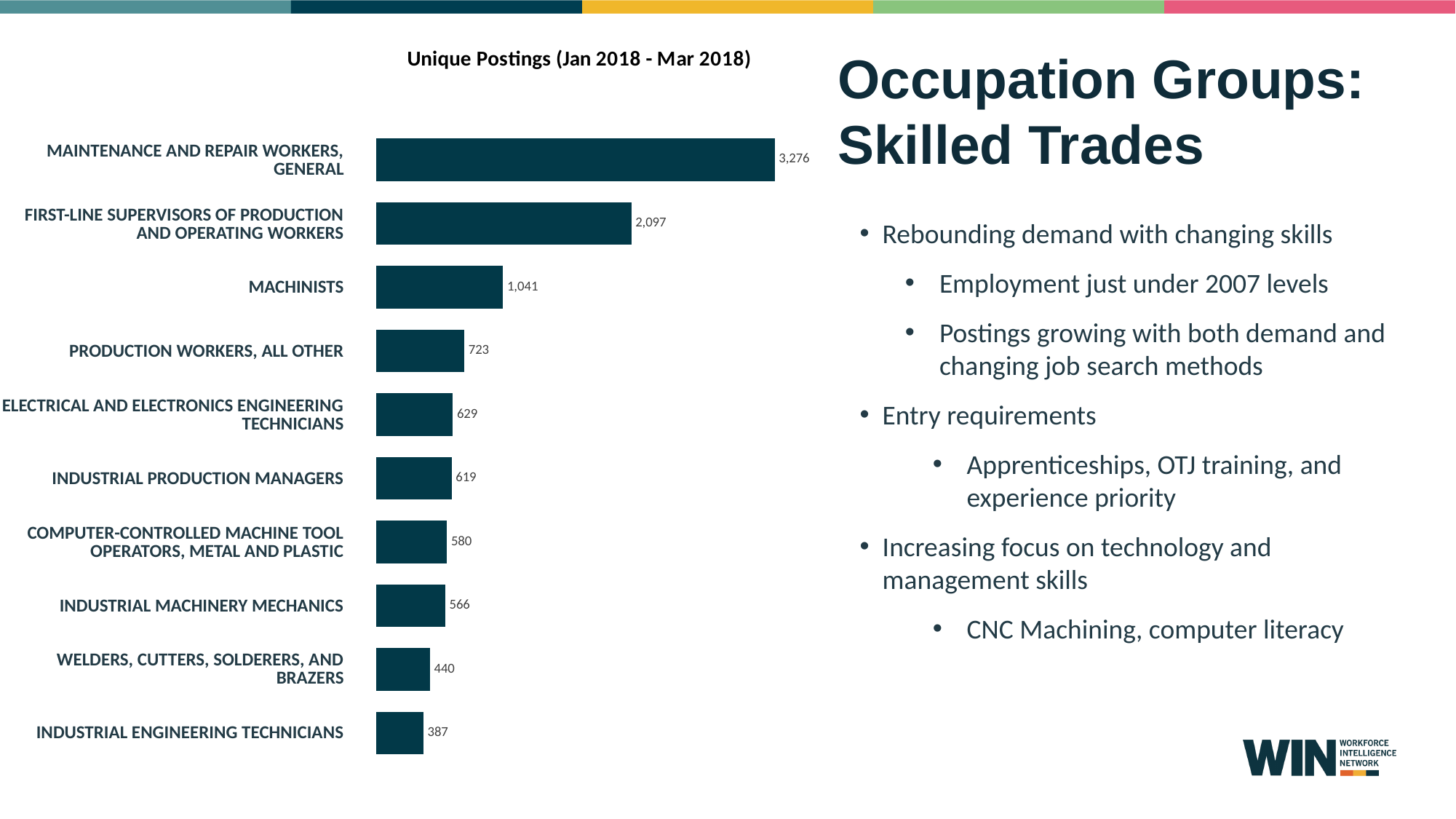

### Chart: Unique Postings (Jan 2018 - Mar 2018)

| Category | Unique Postings (Jan 2018 - Mar 2018) |
|---|---|
Occupation Groups: Skilled Trades
| MAINTENANCE AND REPAIR WORKERS, GENERAL |
| --- |
| FIRST-LINE SUPERVISORS OF PRODUCTION AND OPERATING WORKERS |
| MACHINISTS |
| PRODUCTION WORKERS, ALL OTHER |
| ELECTRICAL AND ELECTRONICS ENGINEERING TECHNICIANS |
| INDUSTRIAL PRODUCTION MANAGERS |
| COMPUTER-CONTROLLED MACHINE TOOL OPERATORS, METAL AND PLASTIC |
| INDUSTRIAL MACHINERY MECHANICS |
| WELDERS, CUTTERS, SOLDERERS, AND BRAZERS |
| INDUSTRIAL ENGINEERING TECHNICIANS |
Rebounding demand with changing skills
Employment just under 2007 levels
Postings growing with both demand and changing job search methods
Entry requirements
Apprenticeships, OTJ training, and  experience priority
Increasing focus on technology and management skills
CNC Machining, computer literacy